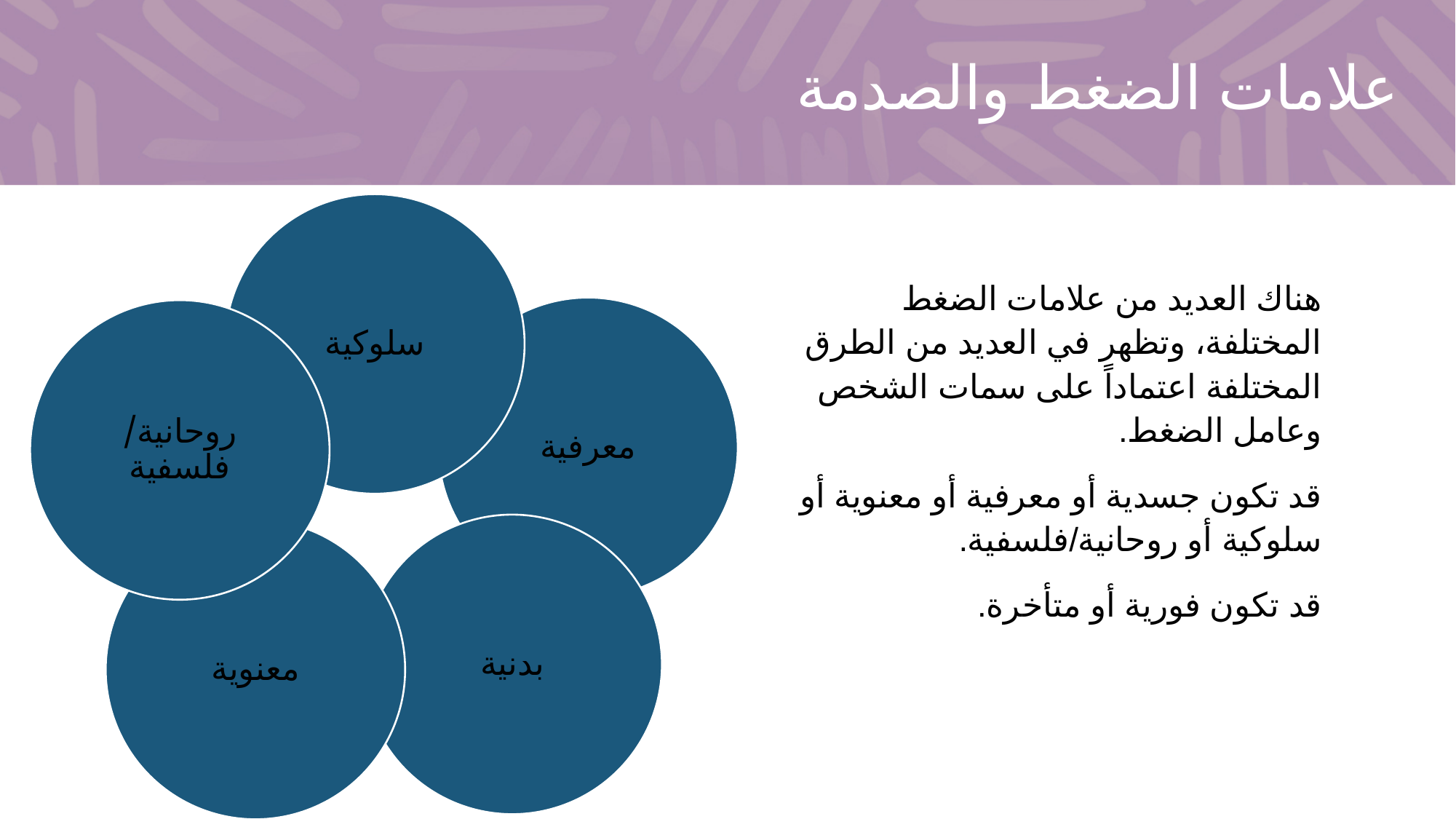

# علامات الضغط والصدمة

سلوكية

معرفية

روحانية/فلسفية

بدنية

معنوية
هناك العديد من علامات الضغط المختلفة، وتظهر في العديد من الطرق المختلفة اعتماداً على سمات الشخص وعامل الضغط.
قد تكون جسدية أو معرفية أو معنوية أو سلوكية أو روحانية/فلسفية.
قد تكون فورية أو متأخرة.